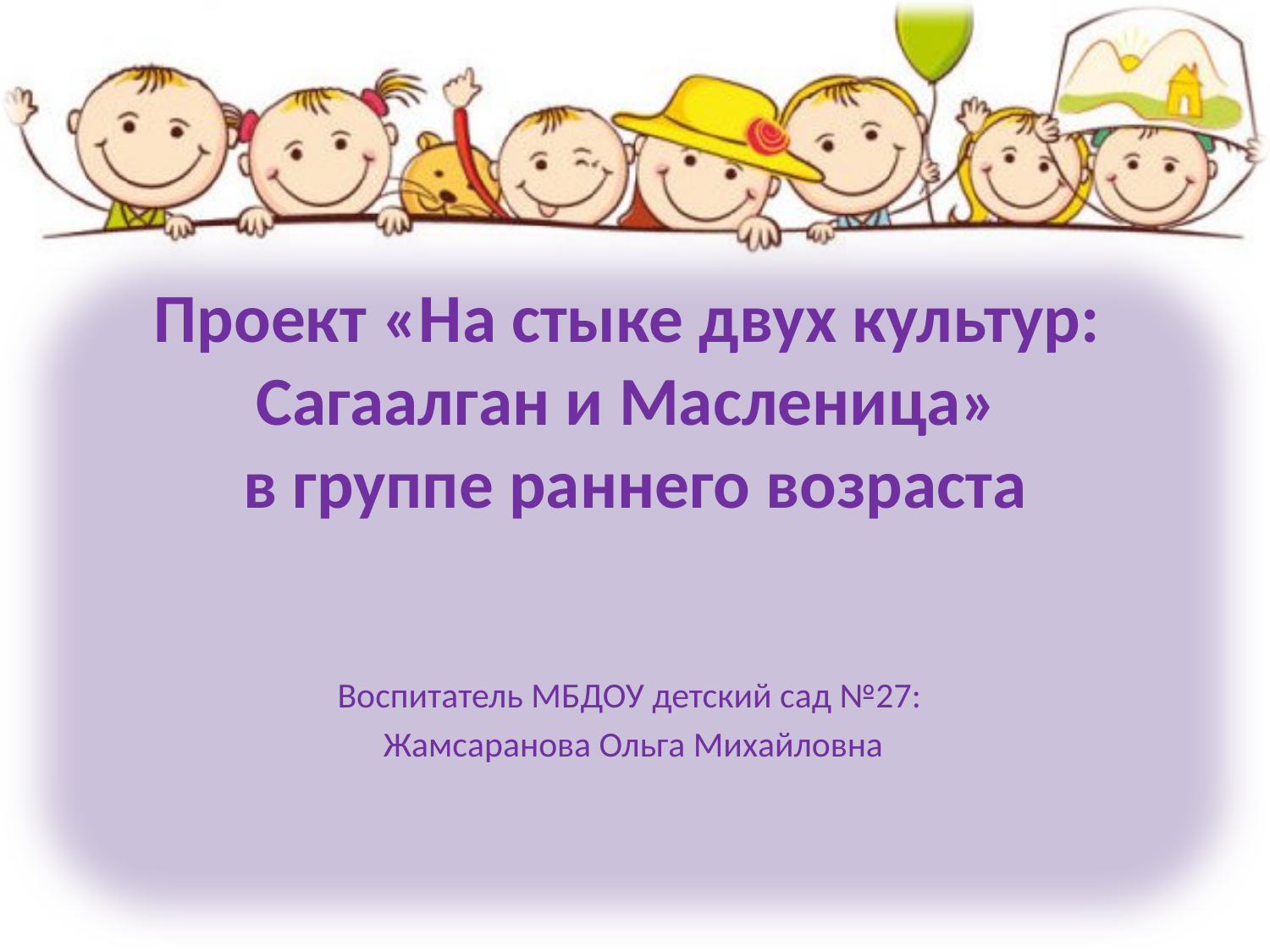

# Проект «На стыке двух культур: Сагаалган и Масленица» в группе раннего возраста
Воспитатель МБДОУ детский сад №27:
 Жамсаранова Ольга Михайловна